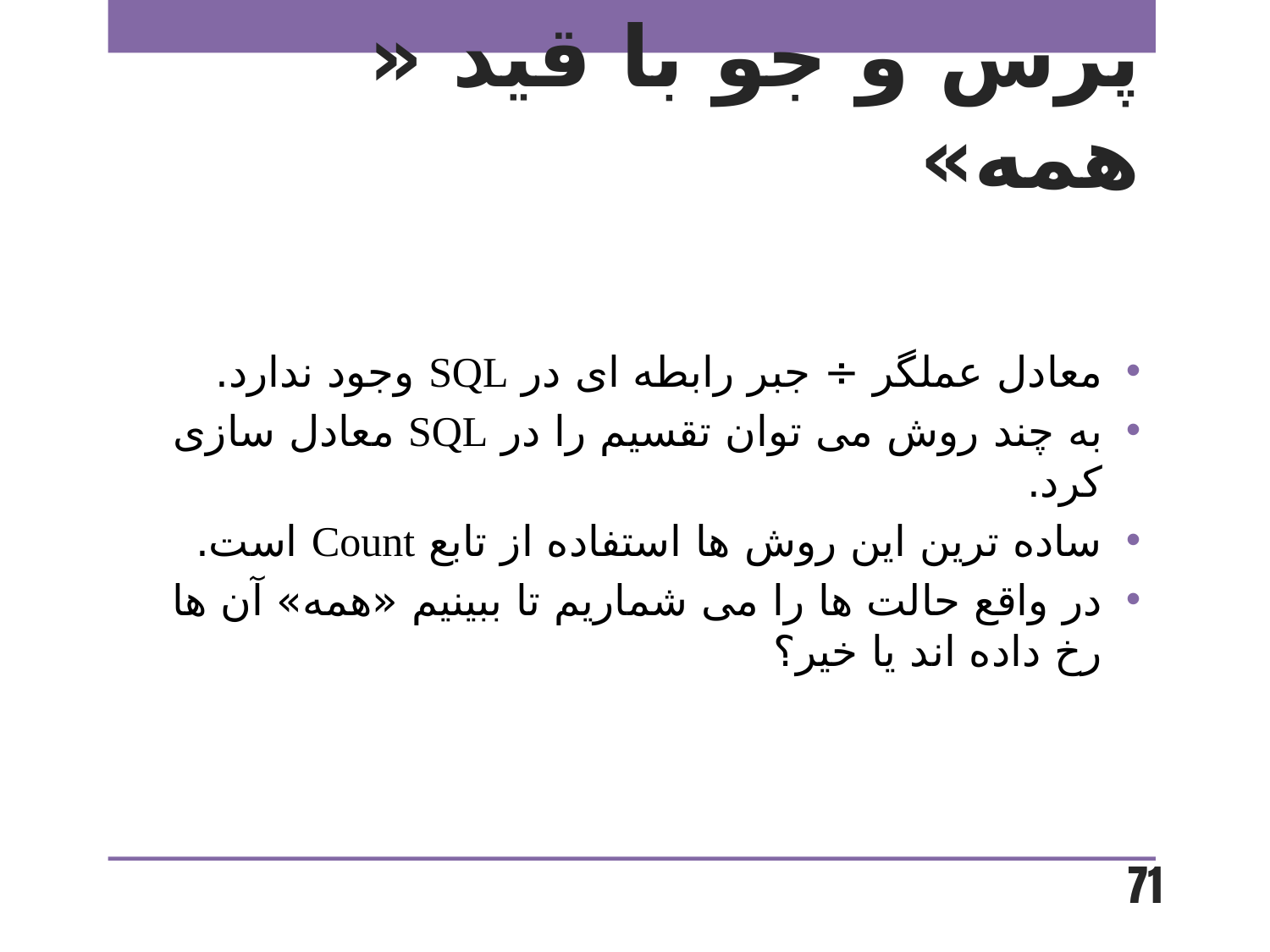

# پرس و جو با قید « همه»
معادل عملگر ÷ جبر رابطه ای در SQL وجود ندارد.
به چند روش می توان تقسیم را در SQL معادل سازی کرد.
ساده ترین این روش ها استفاده از تابع Count است.
در واقع حالت ها را می شماریم تا ببینیم «همه» آن ها رخ داده اند یا خیر؟

71